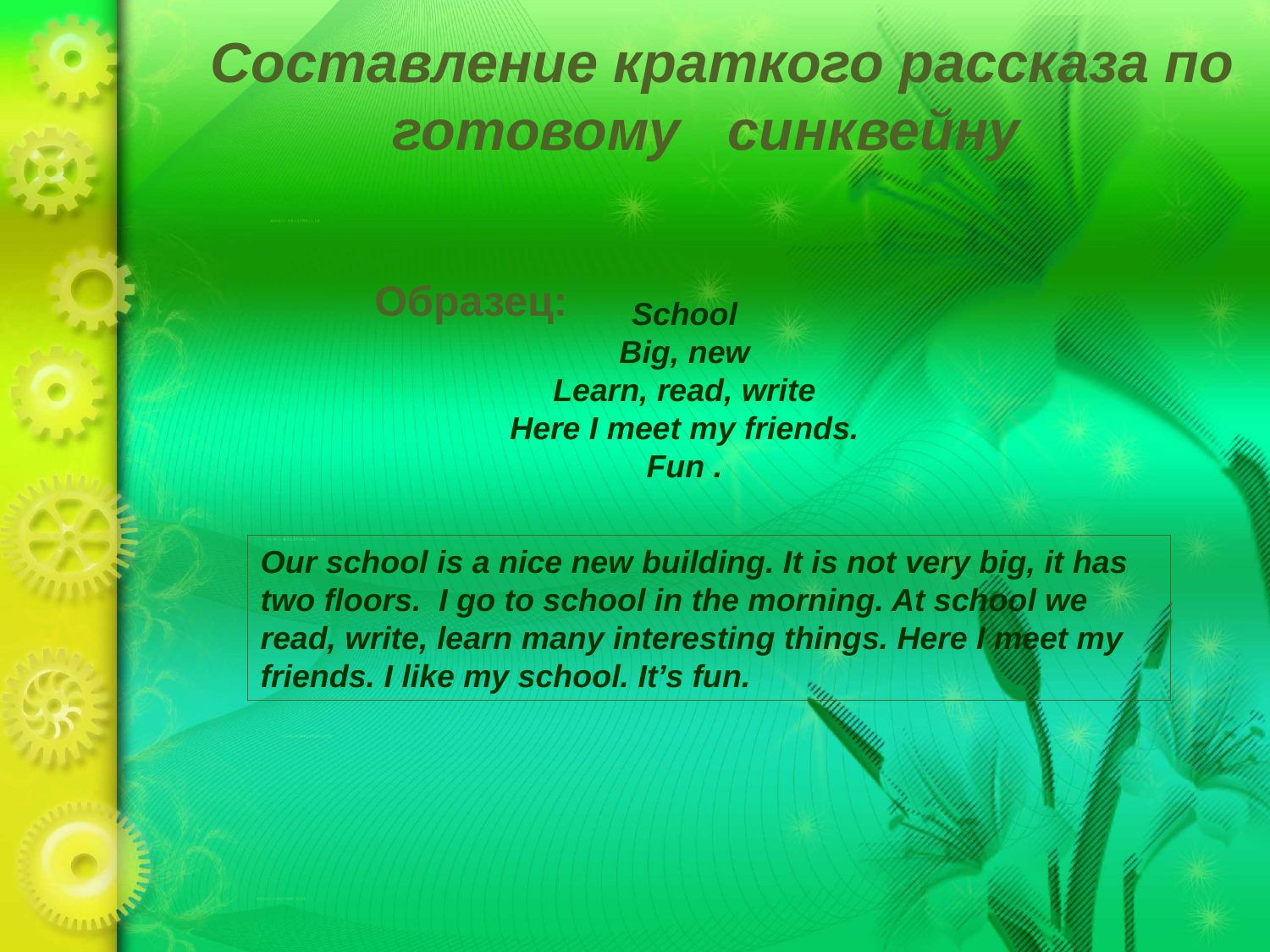

Составление краткого рассказа по готовому   синквейну
Образец:
School
Big, new
Learn, read, write
Here I meet my friends.
Fun .

Our school is a nice new building. It is not very big, it has two floors.  I go to school in the morning. At school we  read, write, learn many interesting things. Here I meet my friends. I like my school. It’s fun.